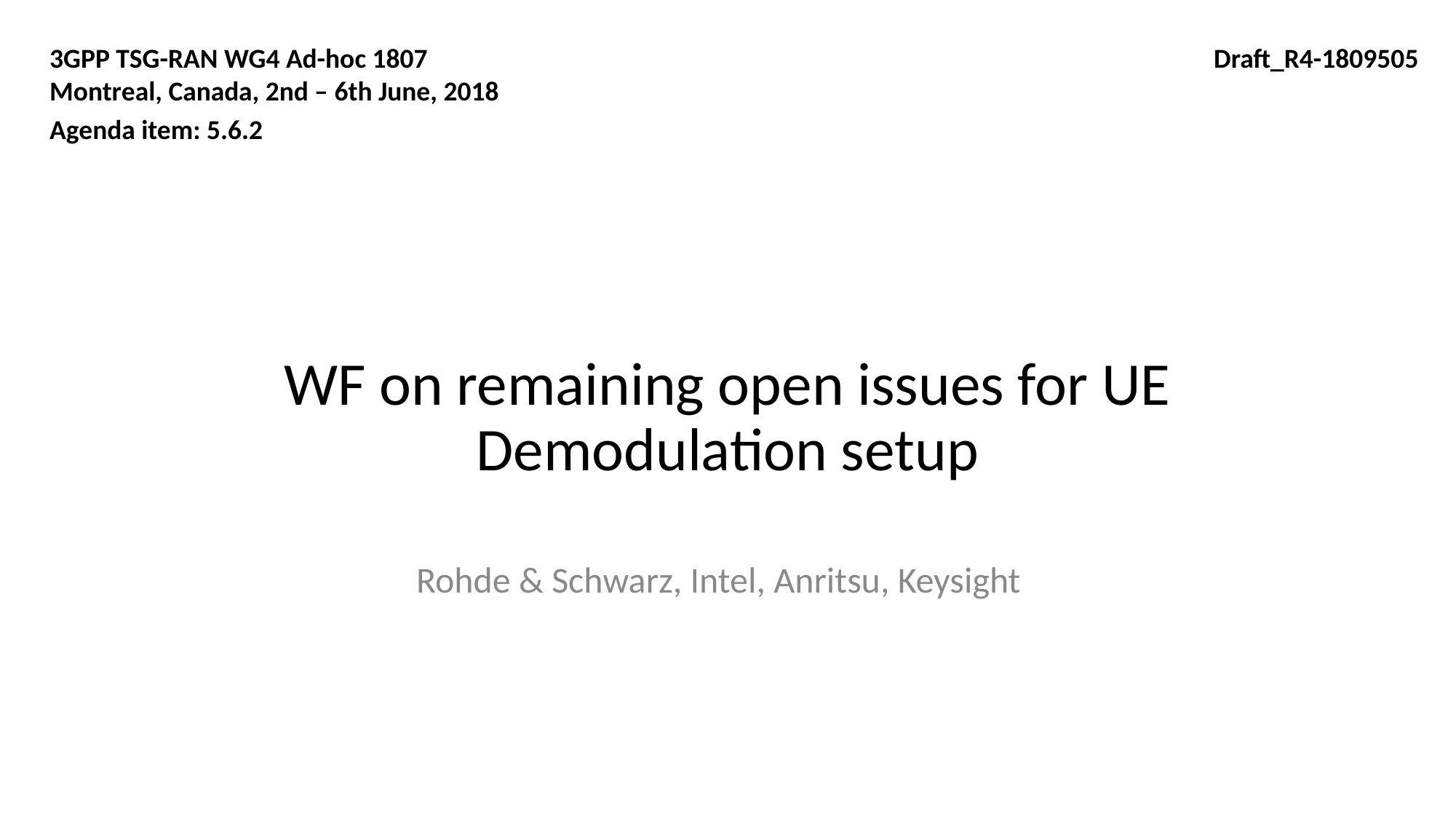

3GPP TSG-RAN WG4 Ad-hoc 1807
Montreal, Canada, 2nd – 6th June, 2018
Agenda item: 5.6.2
Draft_R4-1809505
# WF on remaining open issues for UE Demodulation setup
Rohde & Schwarz, Intel, Anritsu, Keysight